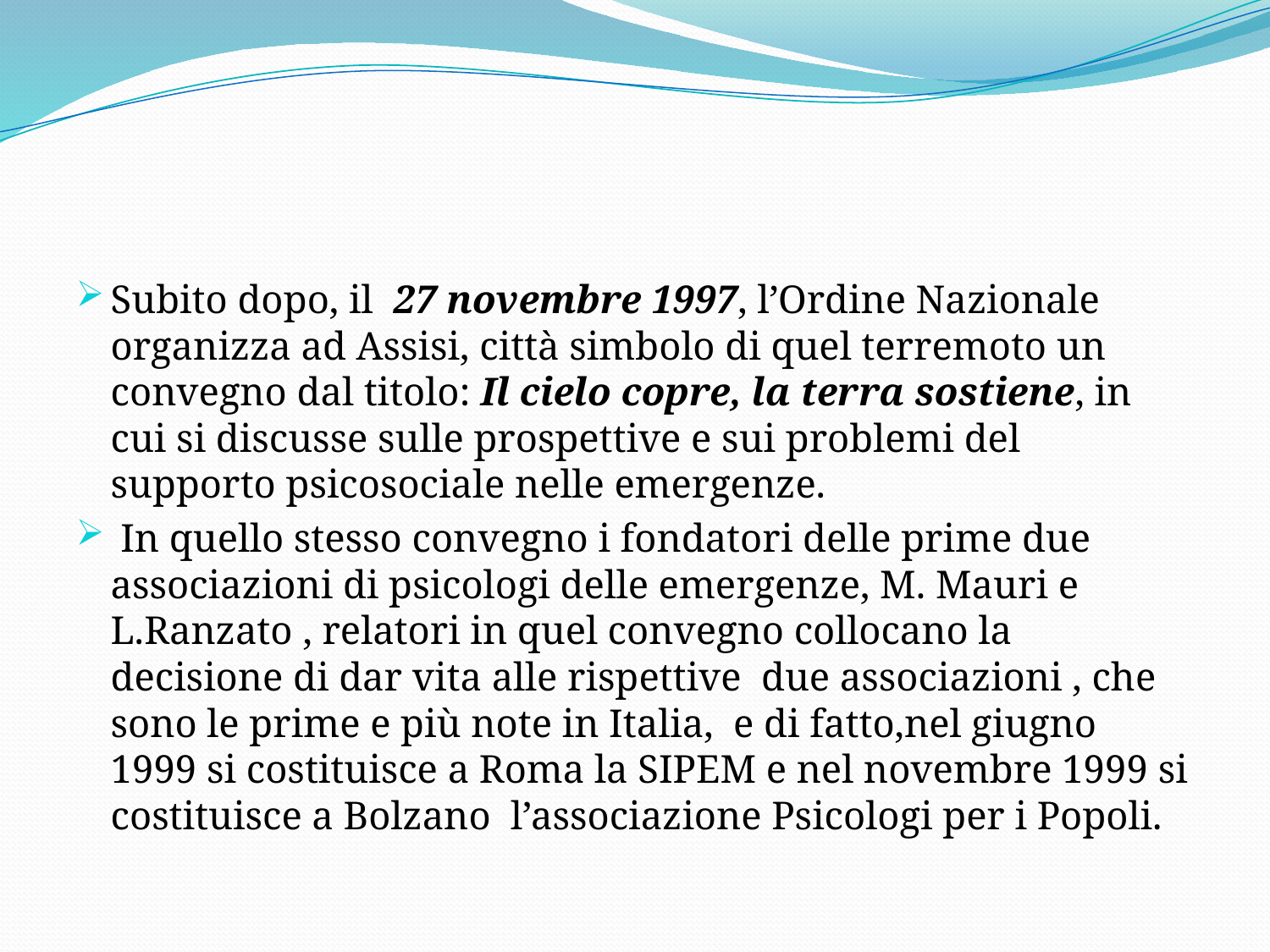

#
Subito dopo, il  27 novembre 1997, l’Ordine Nazionale organizza ad Assisi, città simbolo di quel terremoto un convegno dal titolo: Il cielo copre, la terra sostiene, in cui si discusse sulle prospettive e sui problemi del supporto psicosociale nelle emergenze.
 In quello stesso convegno i fondatori delle prime due associazioni di psicologi delle emergenze, M. Mauri e L.Ranzato , relatori in quel convegno collocano la decisione di dar vita alle rispettive  due associazioni , che sono le prime e più note in Italia,  e di fatto,nel giugno 1999 si costituisce a Roma la SIPEM e nel novembre 1999 si costituisce a Bolzano  l’associazione Psicologi per i Popoli.